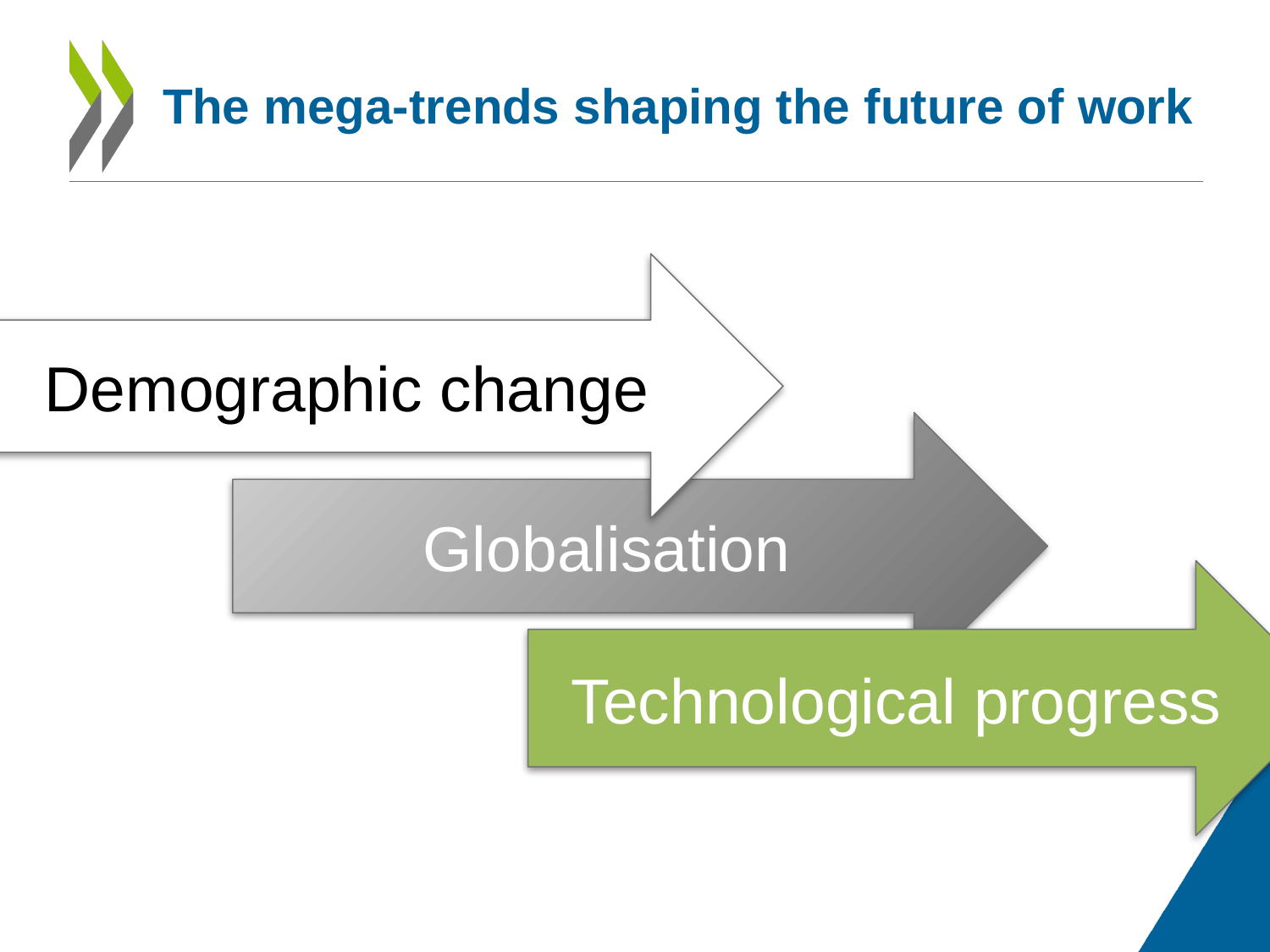

# The mega-trends shaping the future of work
Demographic change
Globalisation
Technological progress